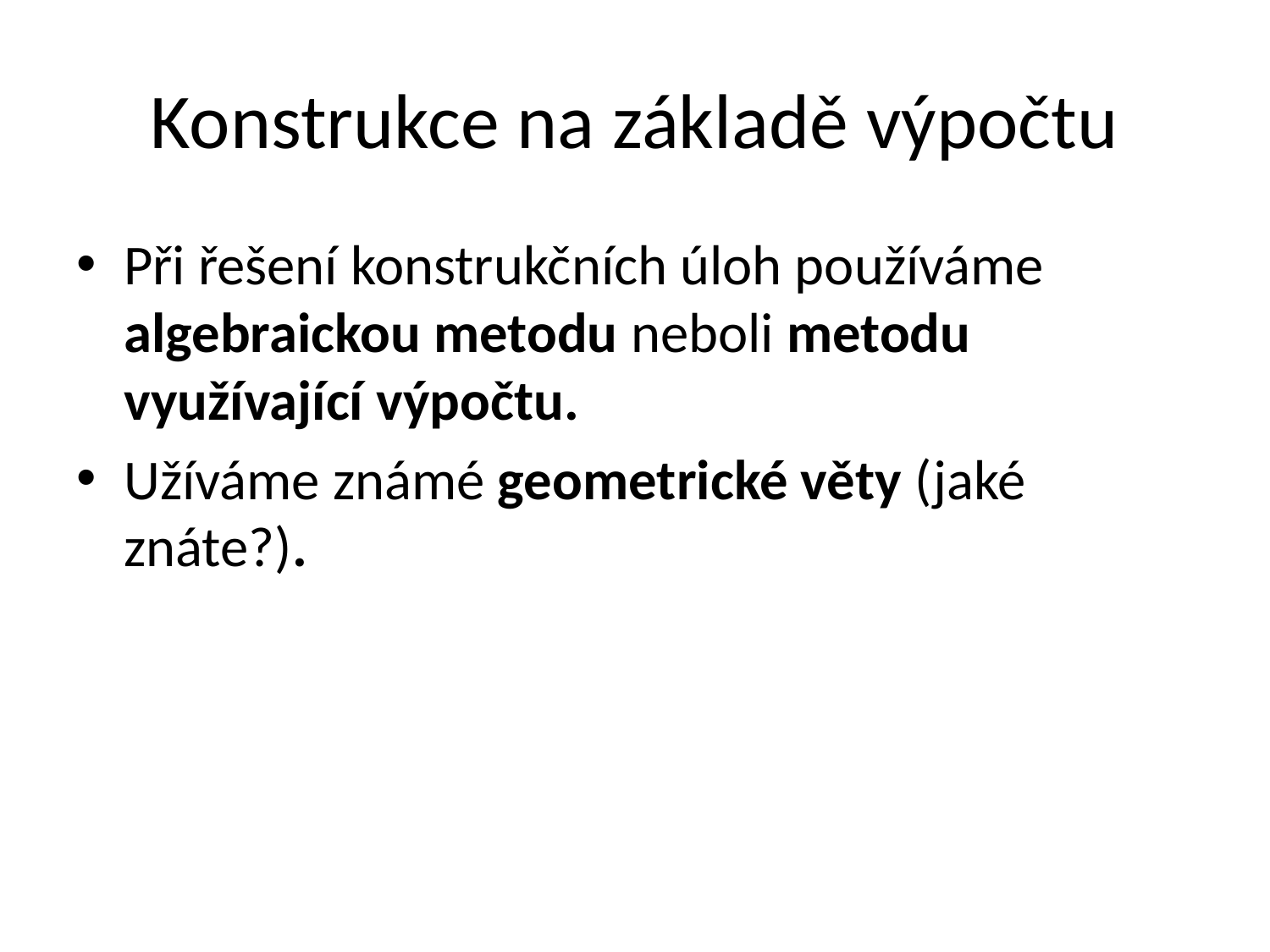

# Konstrukce na základě výpočtu
Při řešení konstrukčních úloh používáme algebraickou metodu neboli metodu využívající výpočtu.
Užíváme známé geometrické věty (jaké znáte?).